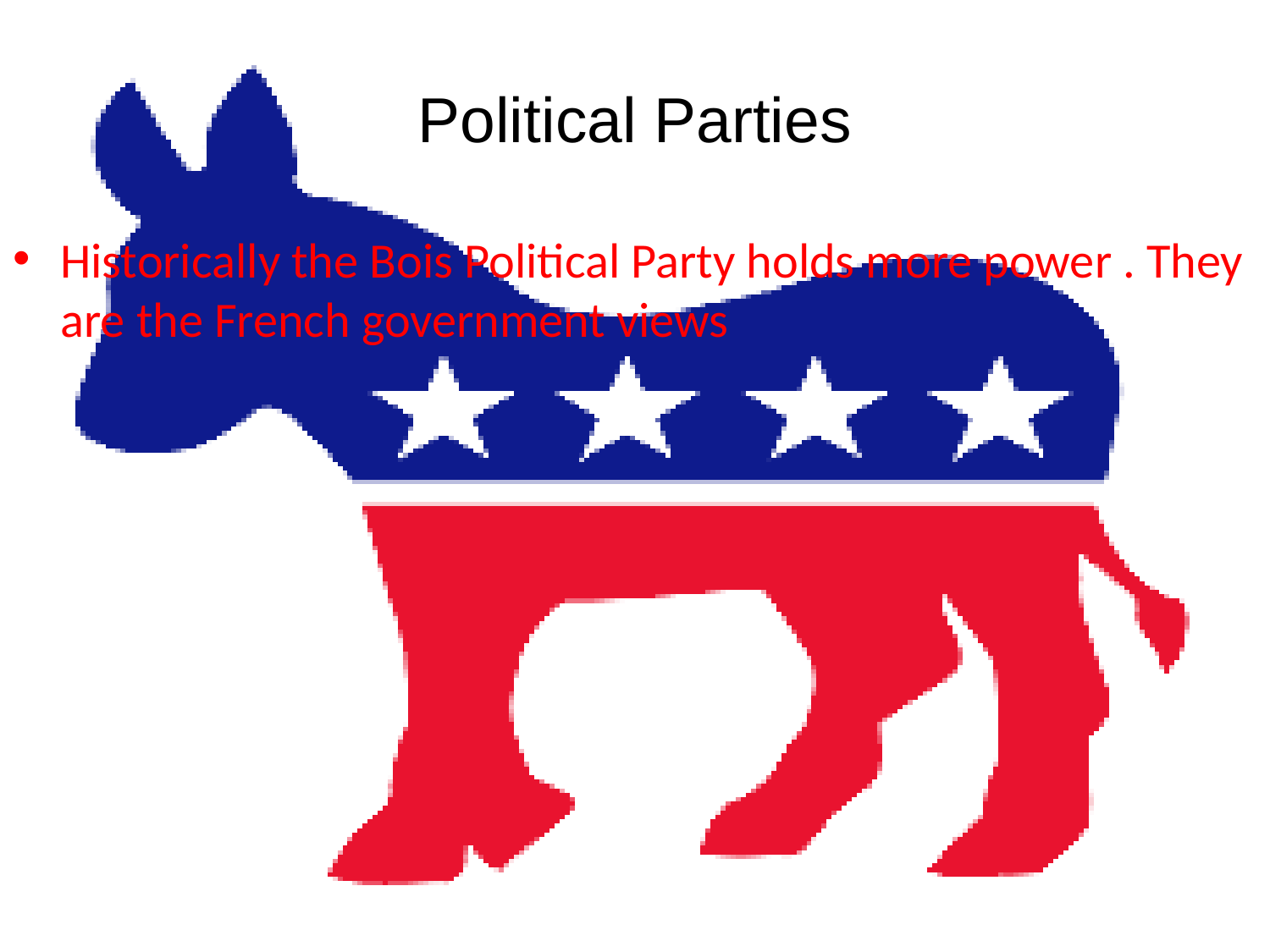

# Political Parties
Historically the Bois Political Party holds more power . They are the French government views